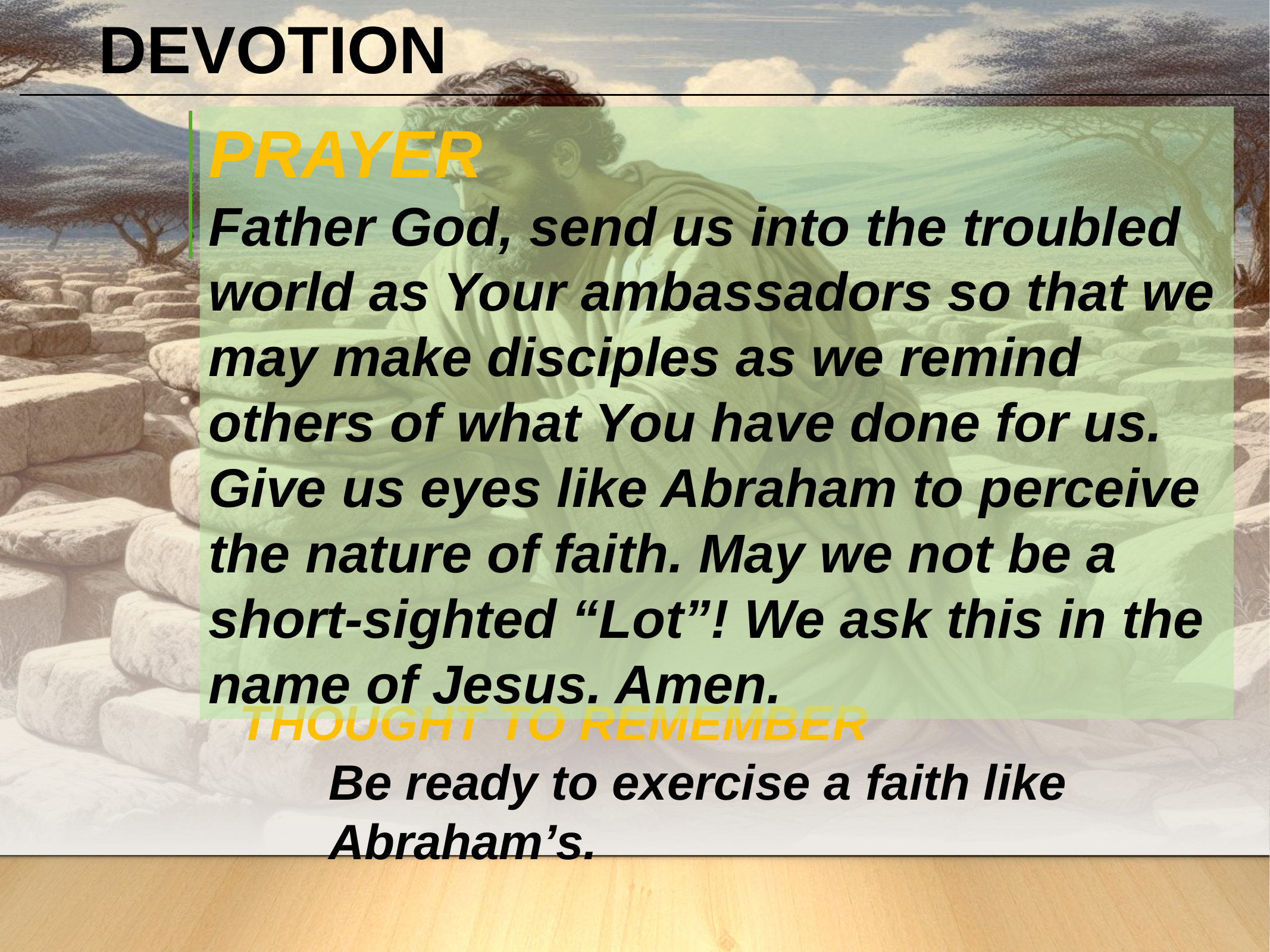

Devotion

Prayer
Father God, send us into the troubled world as Your ambassadors so that we may make disciples as we remind others of what You have done for us. Give us eyes like Abraham to perceive the nature of faith. May we not be a short-sighted “Lot”! We ask this in the name of Jesus. Amen.
Thought to Remember
Be ready to exercise a faith like Abraham’s.